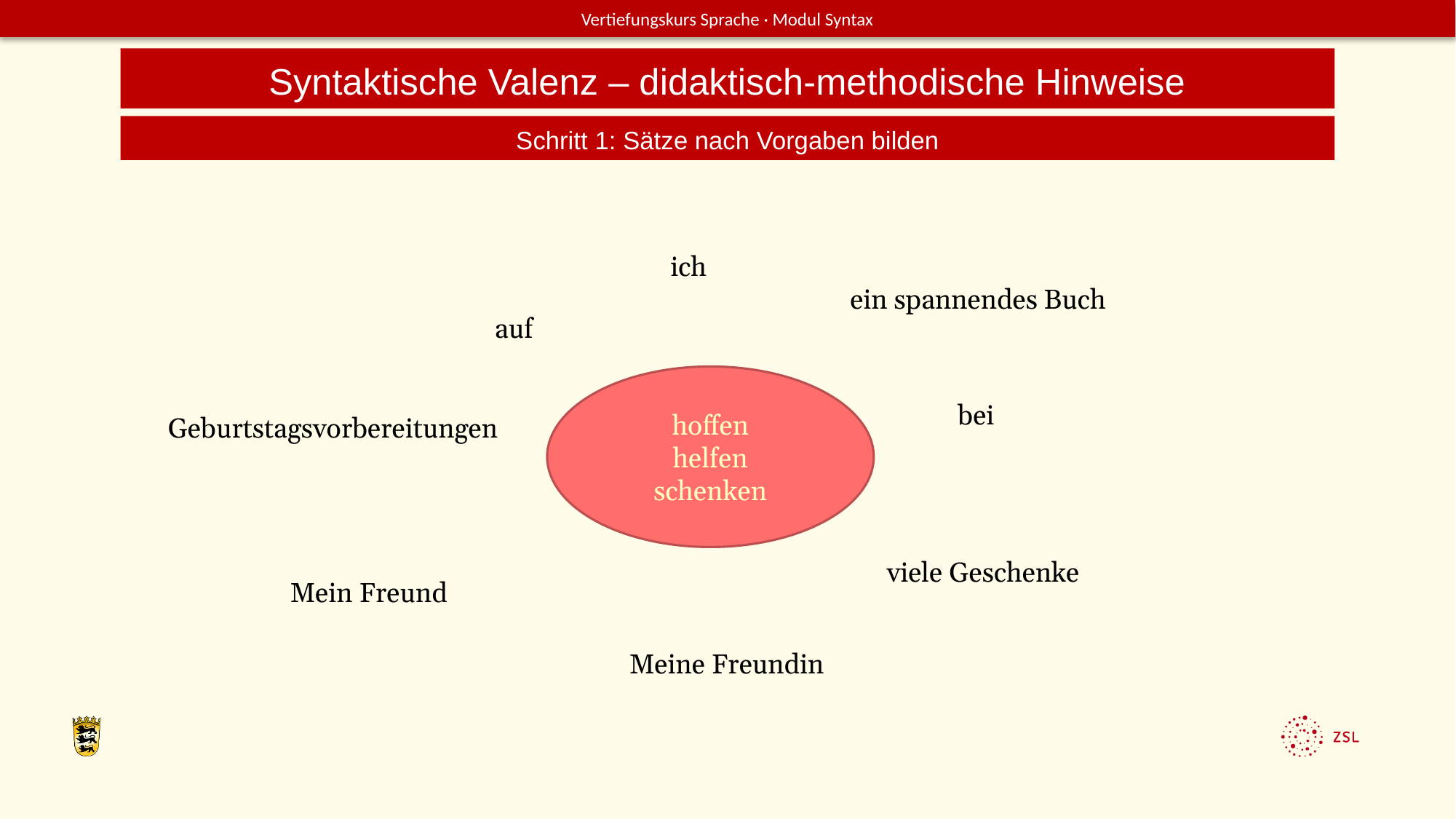

Syntaktische Valenz – didaktisch-methodische Hinweise
Schritt 1: Sätze nach Vorgaben bilden
ich
ein spannendes Buch
auf
hoffen
helfen
schenken
bei
Geburtstagsvorbereitungen
viele Geschenke
Mein Freund
Meine Freundin